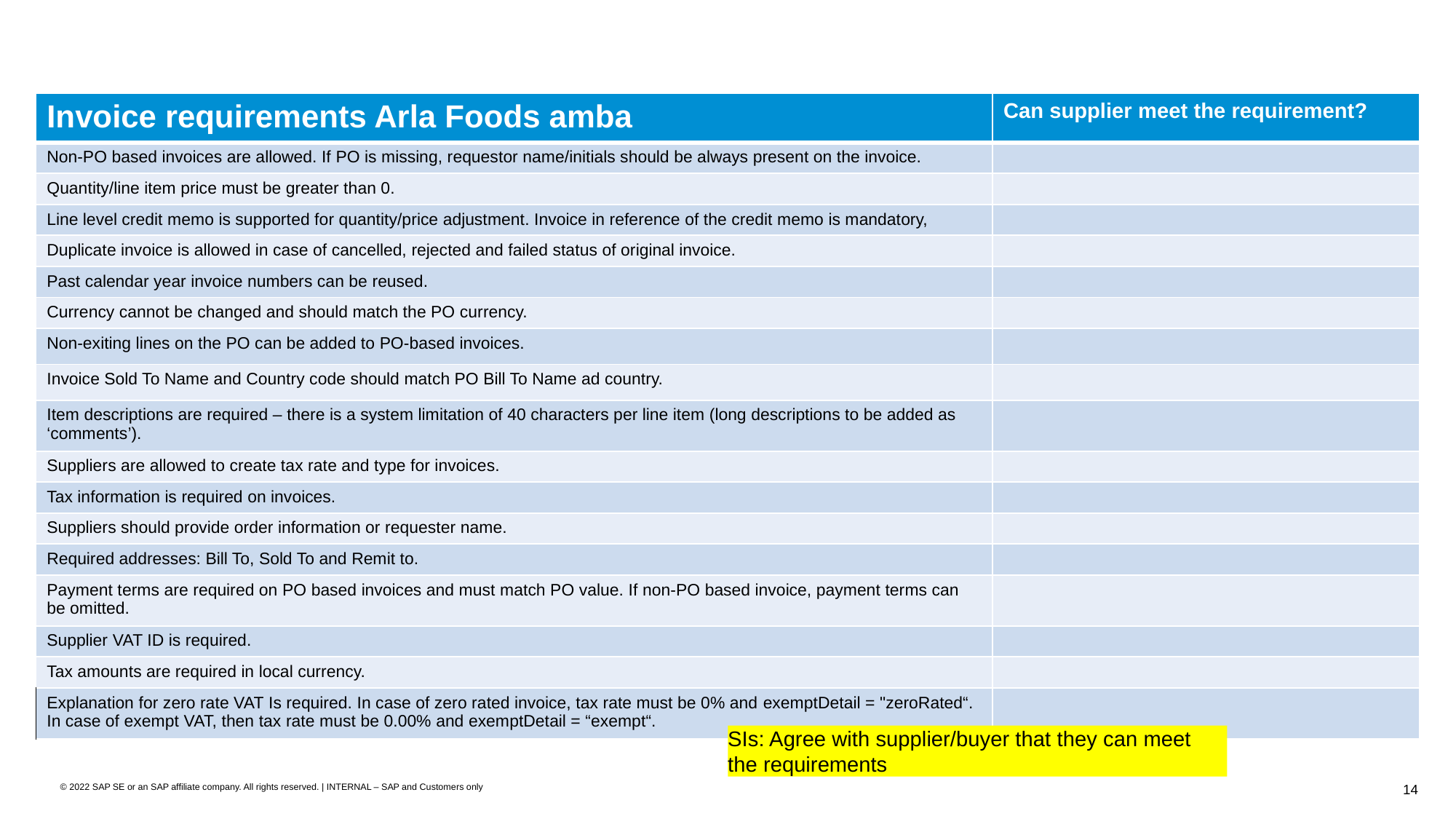

| Invoice requirements Arla Foods amba | Can supplier meet the requirement? |
| --- | --- |
| Non-PO based invoices are allowed. If PO is missing, requestor name/initials should be always present on the invoice. |  |
| Quantity/line item price must be greater than 0. |  |
| Line level credit memo is supported for quantity/price adjustment. Invoice in reference of the credit memo is mandatory, |  |
| Duplicate invoice is allowed in case of cancelled, rejected and failed status of original invoice. |  |
| Past calendar year invoice numbers can be reused. |  |
| Currency cannot be changed and should match the PO currency. |  |
| Non-exiting lines on the PO can be added to PO-based invoices. |  |
| Invoice Sold To Name and Country code should match PO Bill To Name ad country. |  |
| Item descriptions are required – there is a system limitation of 40 characters per line item (long descriptions to be added as ‘comments’). |  |
| Suppliers are allowed to create tax rate and type for invoices. |  |
| Tax information is required on invoices. |  |
| Suppliers should provide order information or requester name. |  |
| Required addresses: Bill To, Sold To and Remit to. |  |
| Payment terms are required on PO based invoices and must match PO value. If non-PO based invoice, payment terms can be omitted. |  |
| Supplier VAT ID is required. |  |
| Tax amounts are required in local currency. |  |
| Explanation for zero rate VAT Is required. In case of zero rated invoice, tax rate must be 0% and exemptDetail = "zeroRated“. In case of exempt VAT, then tax rate must be 0.00% and exemptDetail = “exempt“. |  |
SIs: Agree with supplier/buyer that they can meet the requirements